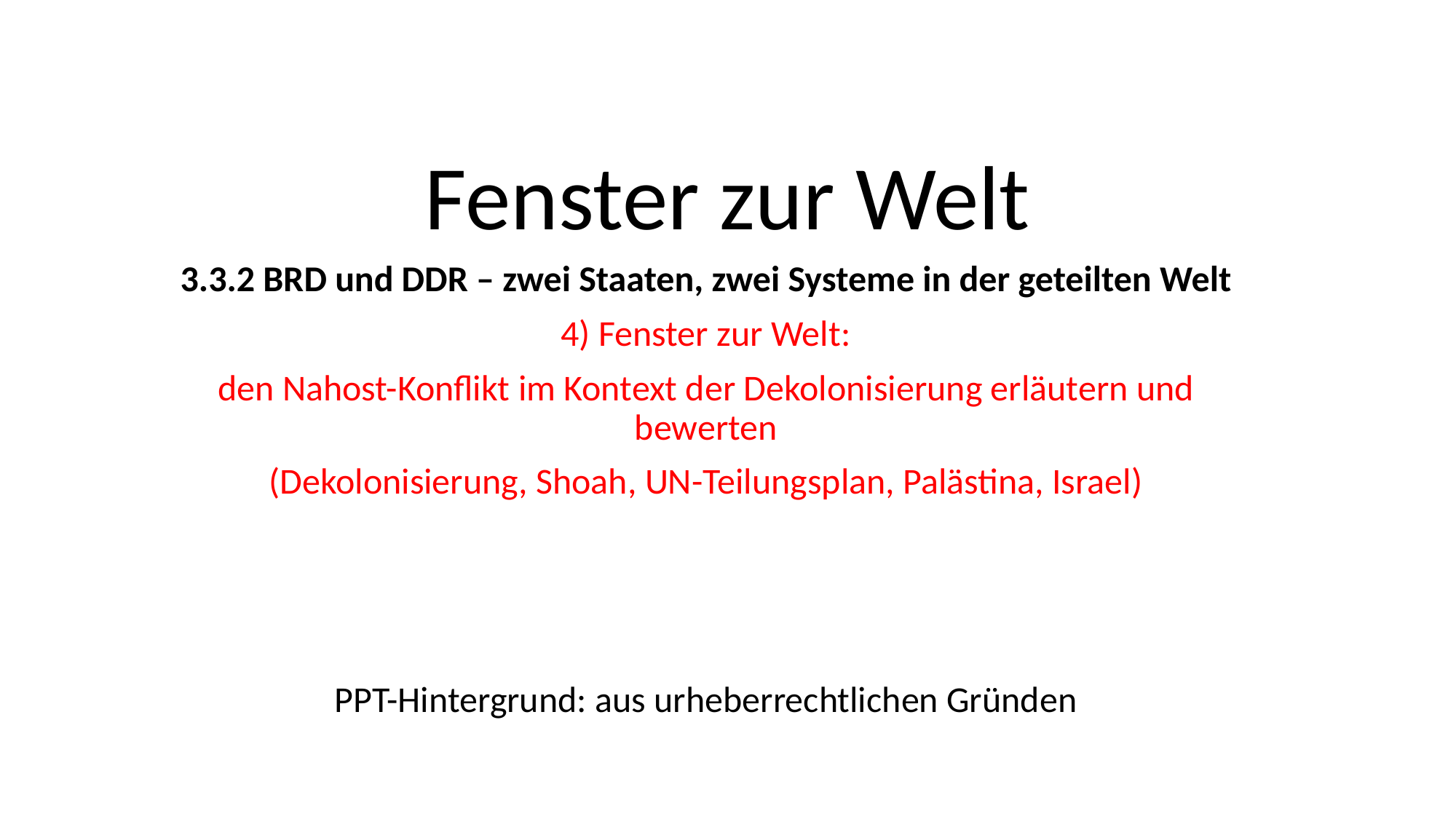

# Fenster zur Welt
3.3.2 BRD und DDR – zwei Staaten, zwei Systeme in der geteilten Welt
4) Fenster zur Welt:
den Nahost-Konflikt im Kontext der Dekolonisierung erläutern und bewerten
(Dekolonisierung, Shoah, UN-Teilungsplan, Palästina, Israel)

PPT-Hintergrund: aus urheberrechtlichen Gründen